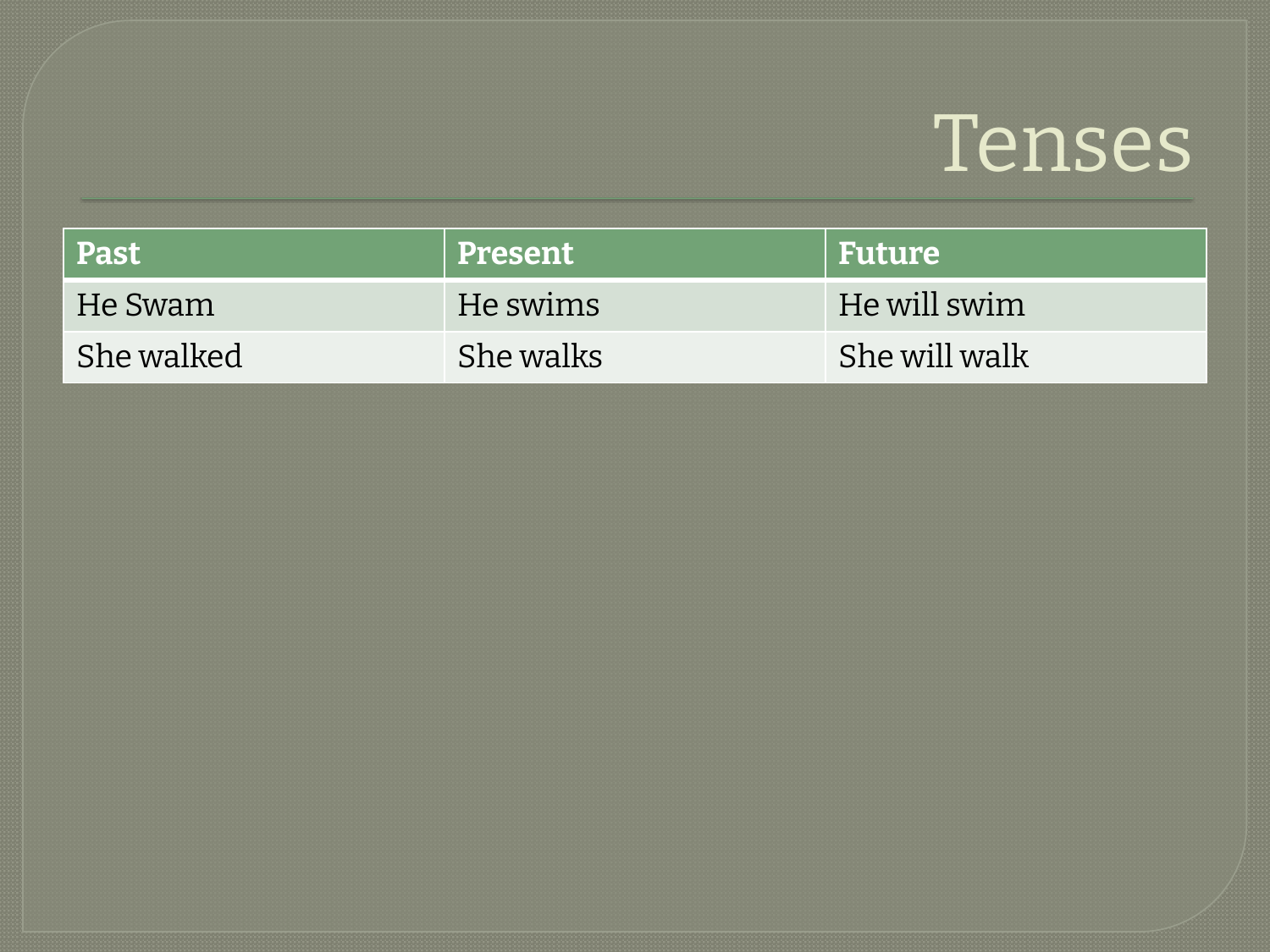

# Tenses
| Past | Present | Future |
| --- | --- | --- |
| He Swam | He swims | He will swim |
| She walked | She walks | She will walk |